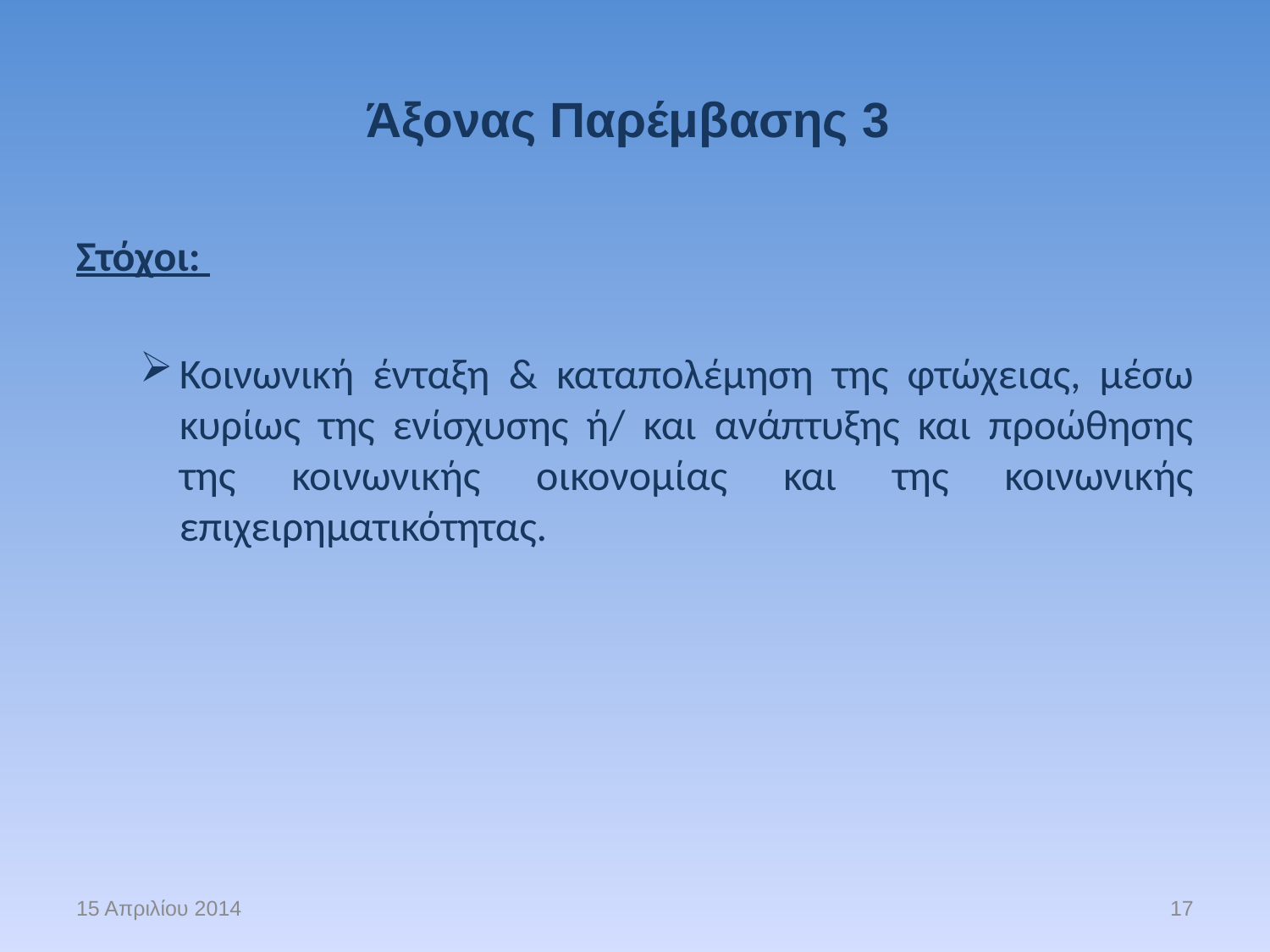

# Άξονας Παρέμβασης 3
Στόχοι:

Κοινωνική ένταξη & καταπολέμηση της φτώχειας, μέσω κυρίως της ενίσχυσης ή/ και ανάπτυξης και προώθησης της κοινωνικής οικονομίας και της κοινωνικής επιχειρηματικότητας.

15 Απριλίου 2014
17